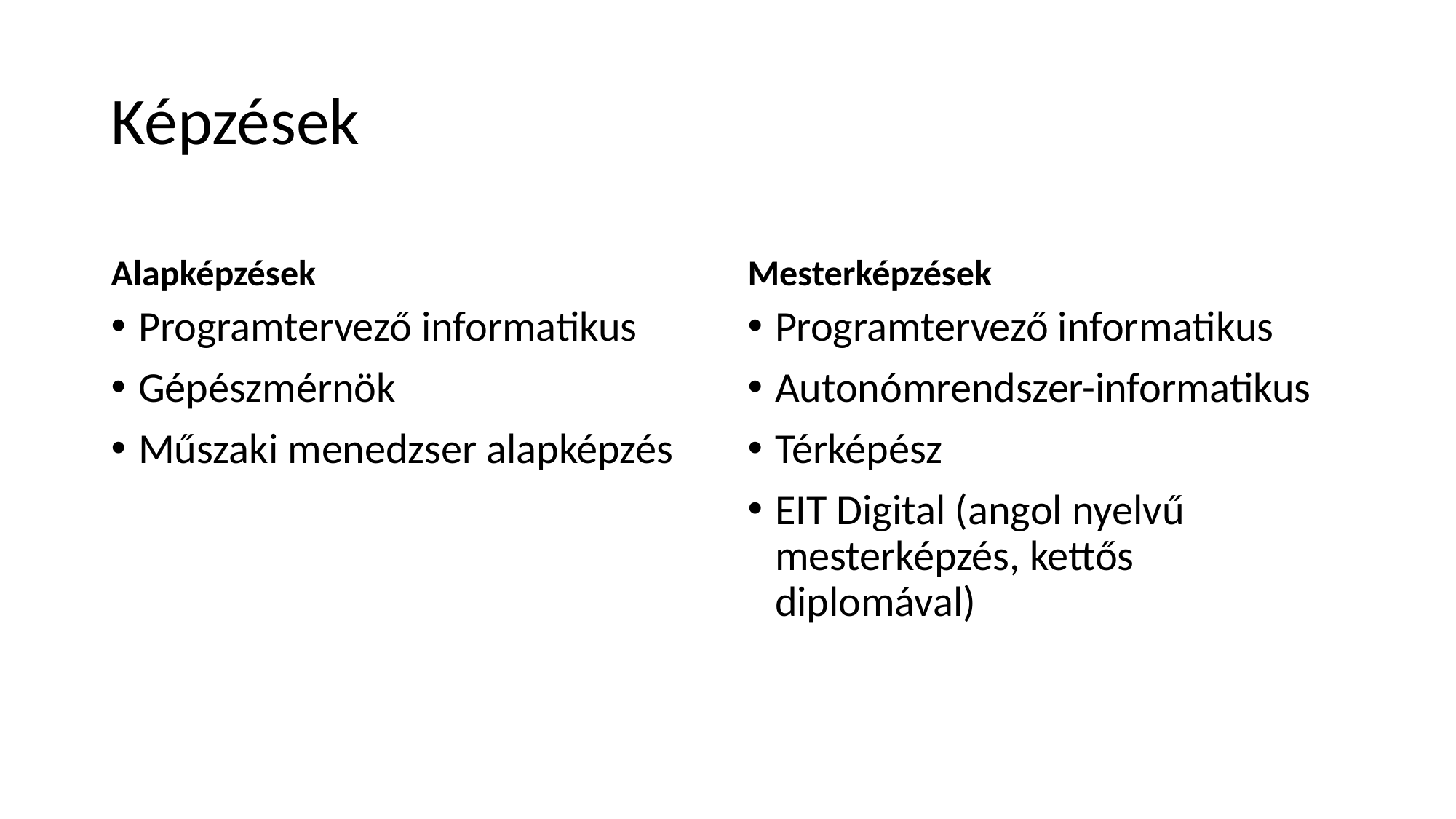

# Képzések
Alapképzések
Mesterképzések
Programtervező informatikus
Gépészmérnök
Műszaki menedzser alapképzés
Programtervező informatikus
Autonómrendszer-informatikus
Térképész
EIT Digital (angol nyelvű mesterképzés, kettős diplomával)